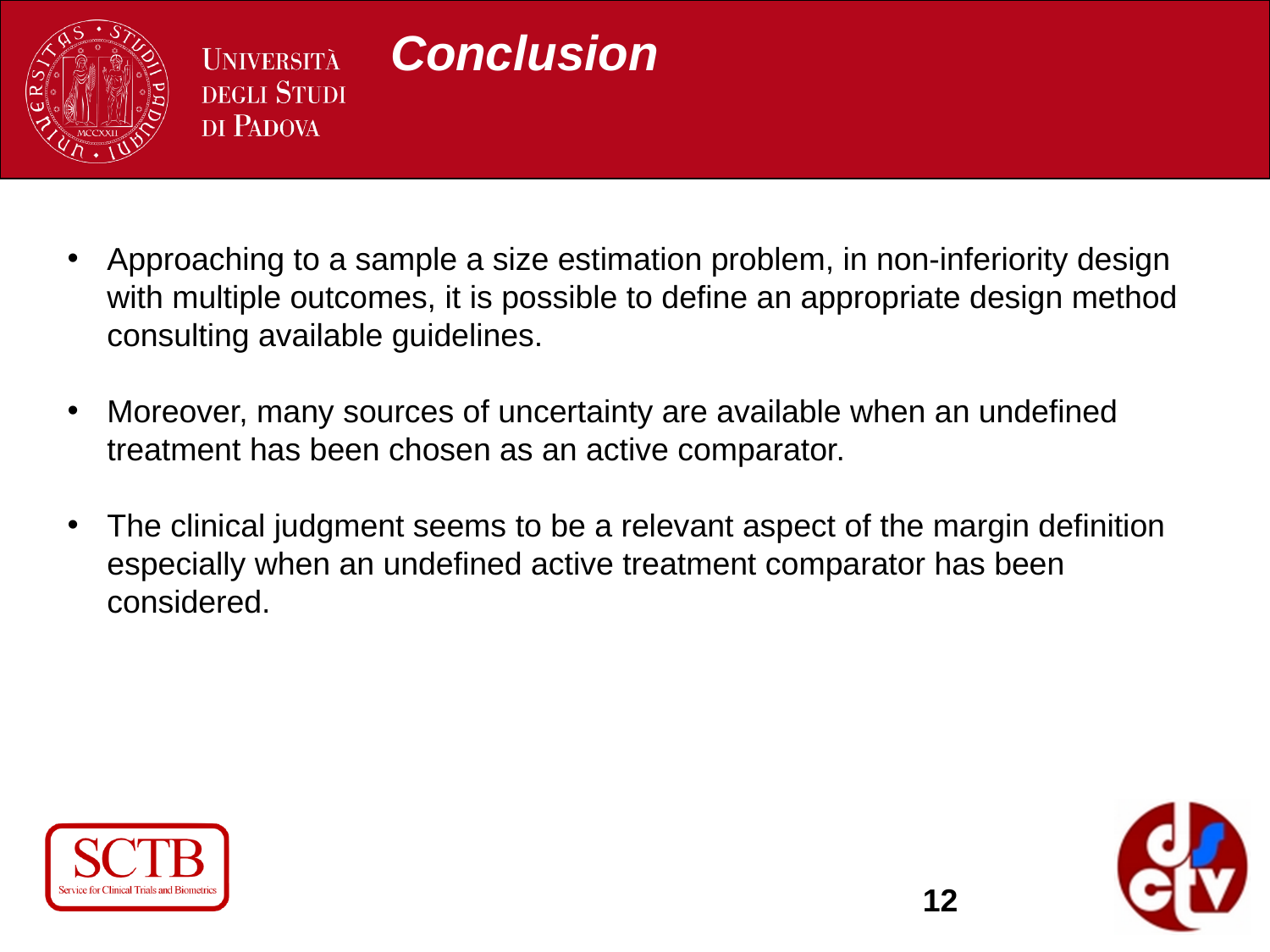

# Conclusion
Approaching to a sample a size estimation problem, in non-inferiority design with multiple outcomes, it is possible to define an appropriate design method consulting available guidelines.

Moreover, many sources of uncertainty are available when an undefined treatment has been chosen as an active comparator.

The clinical judgment seems to be a relevant aspect of the margin definition especially when an undefined active treatment comparator has been considered.
12